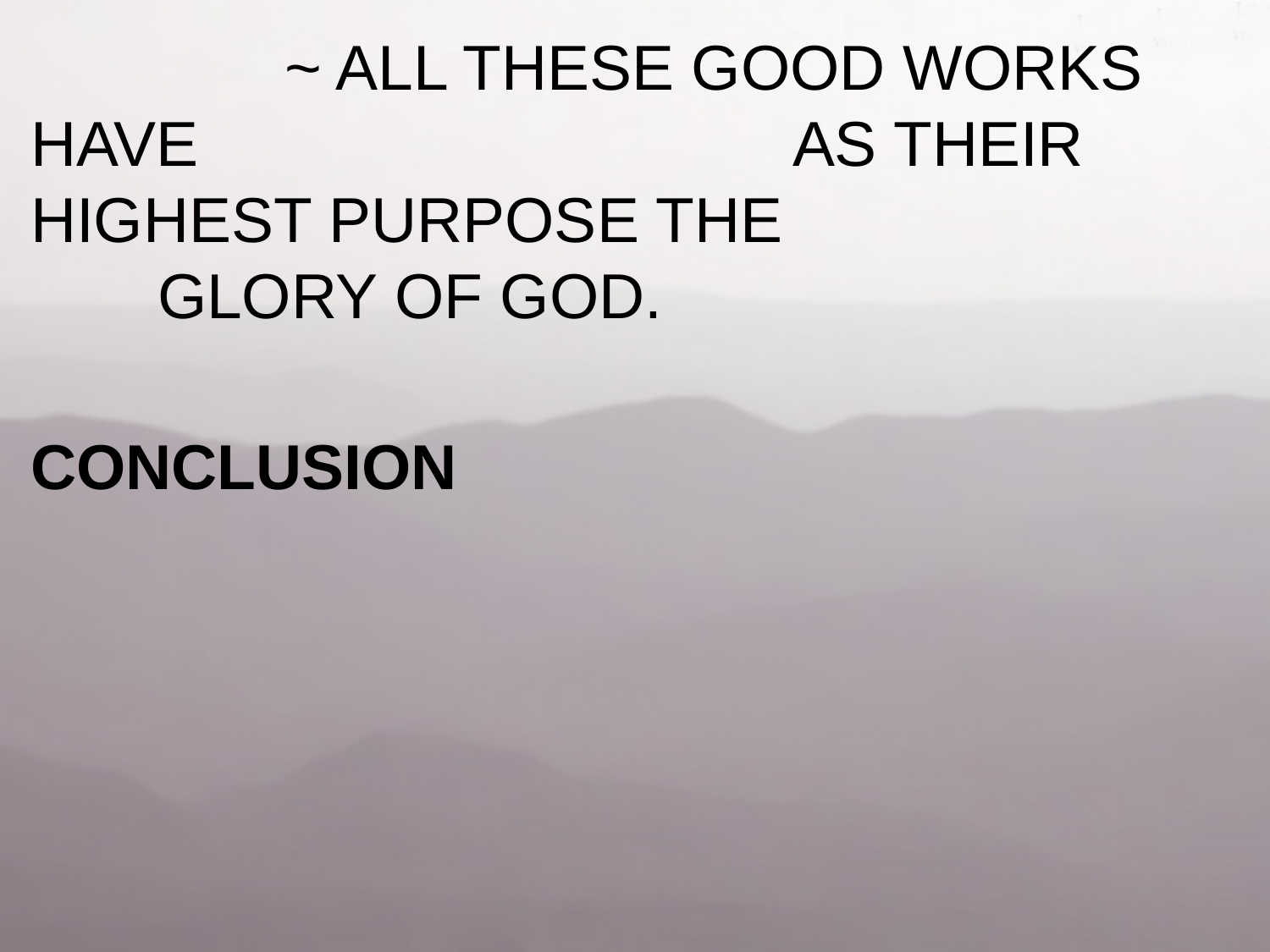

~ ALL THESE GOOD WORKS HAVE 					AS THEIR HIGHEST PURPOSE THE 				GLORY OF GOD.

CONCLUSION